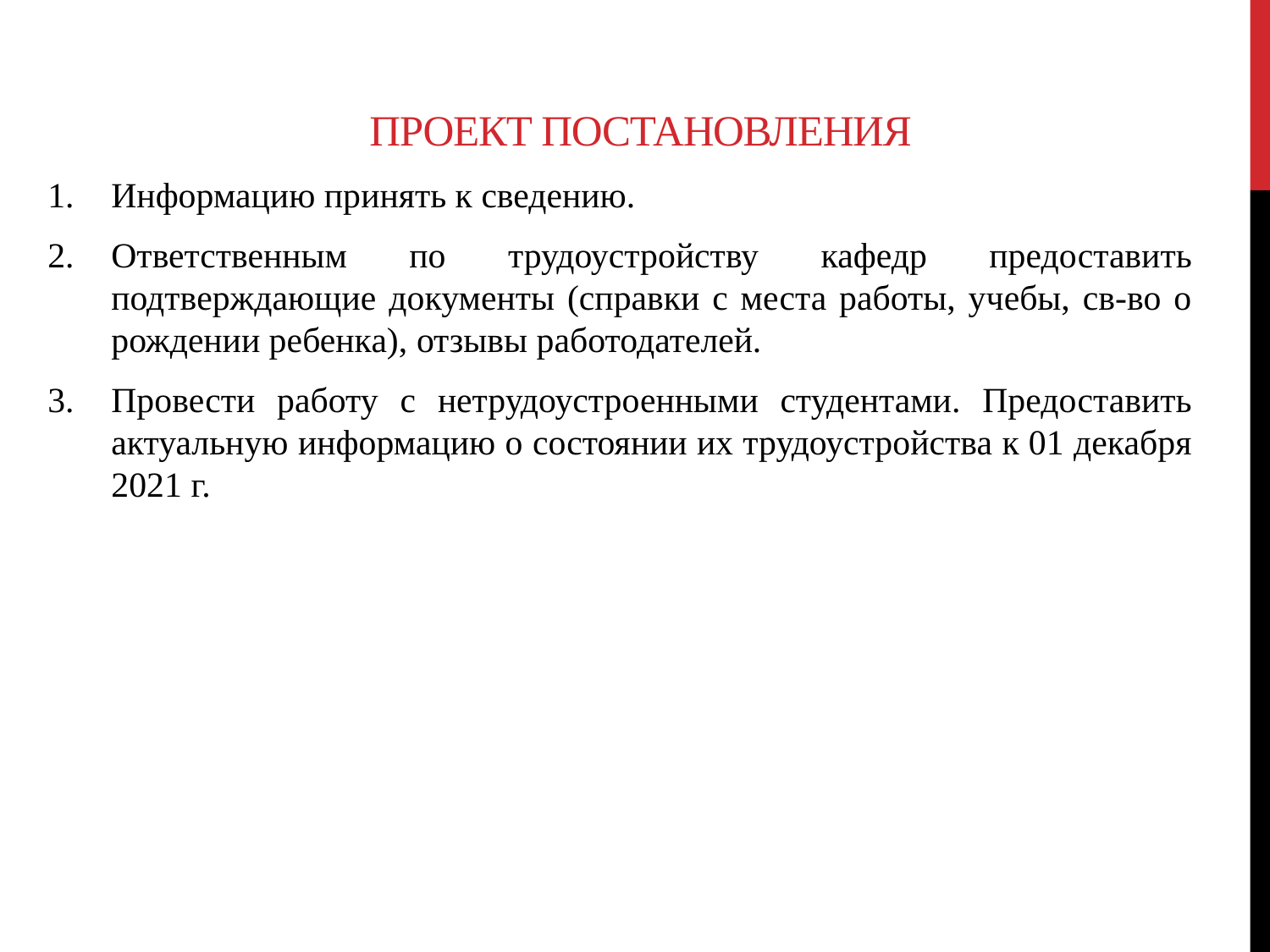

# Проект постановления
Информацию принять к сведению.
Ответственным по трудоустройству кафедр предоставить подтверждающие документы (справки с места работы, учебы, св-во о рождении ребенка), отзывы работодателей.
Провести работу с нетрудоустроенными студентами. Предоставить актуальную информацию о состоянии их трудоустройства к 01 декабря 2021 г.